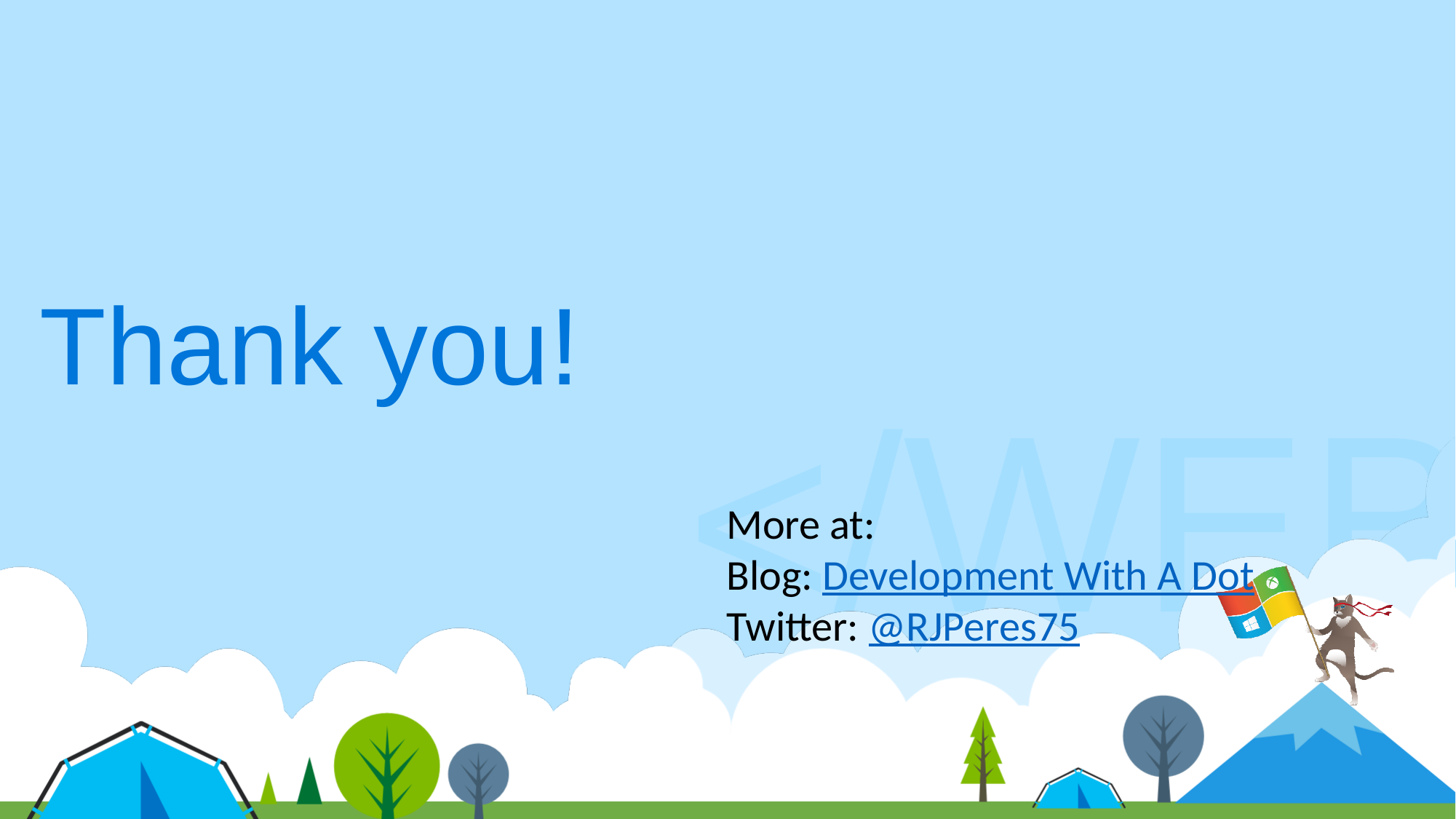

# Thank you!
More at:
Blog: Development With A Dot
Twitter: @RJPeres75